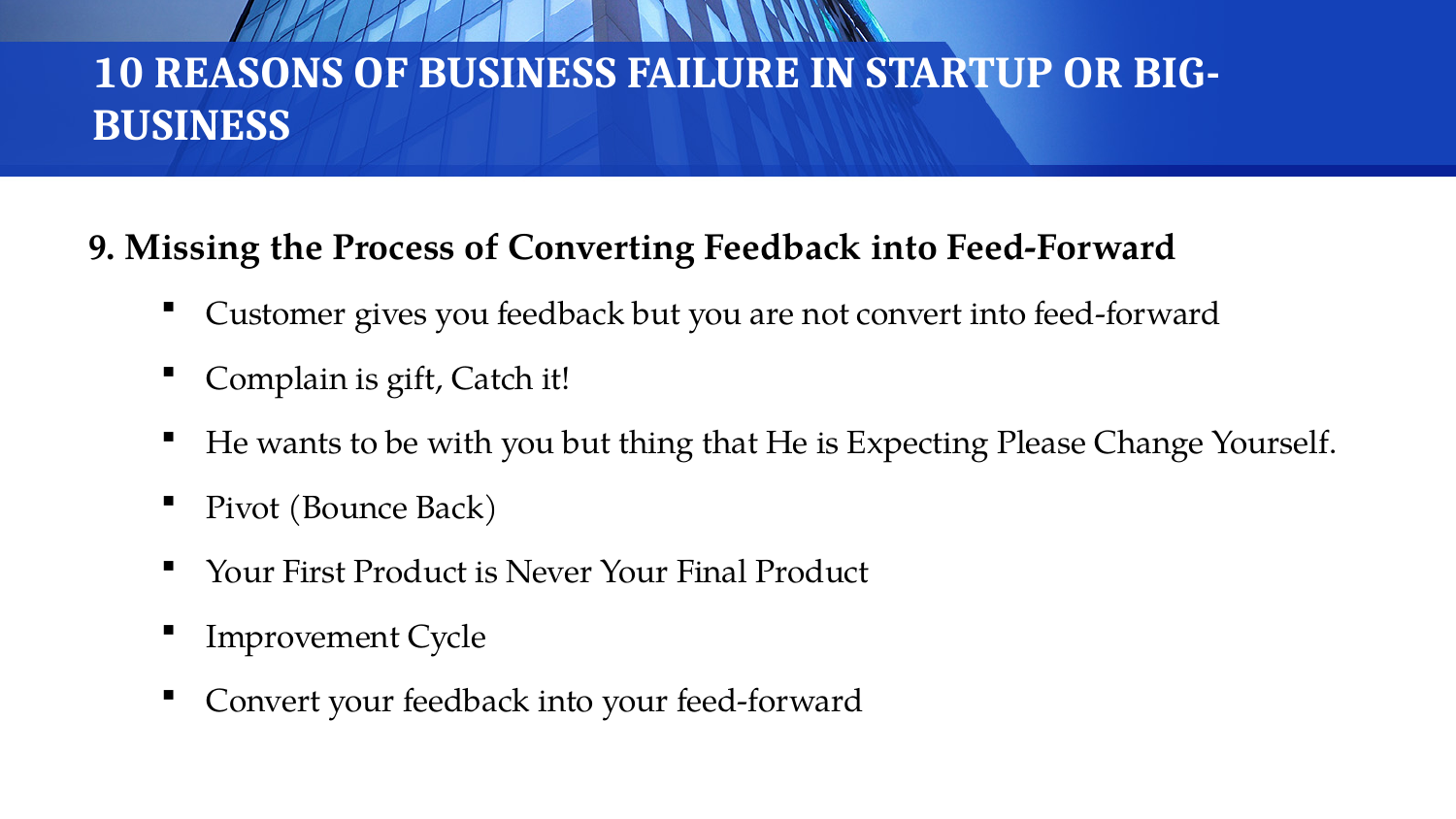

# 10 REASONS OF BUSINESS FAILURE IN STARTUP OR BIG-BUSINESS
9. Missing the Process of Converting Feedback into Feed-Forward
Customer gives you feedback but you are not convert into feed-forward
Complain is gift, Catch it!
He wants to be with you but thing that He is Expecting Please Change Yourself.
Pivot (Bounce Back)
Your First Product is Never Your Final Product
Improvement Cycle
Convert your feedback into your feed-forward